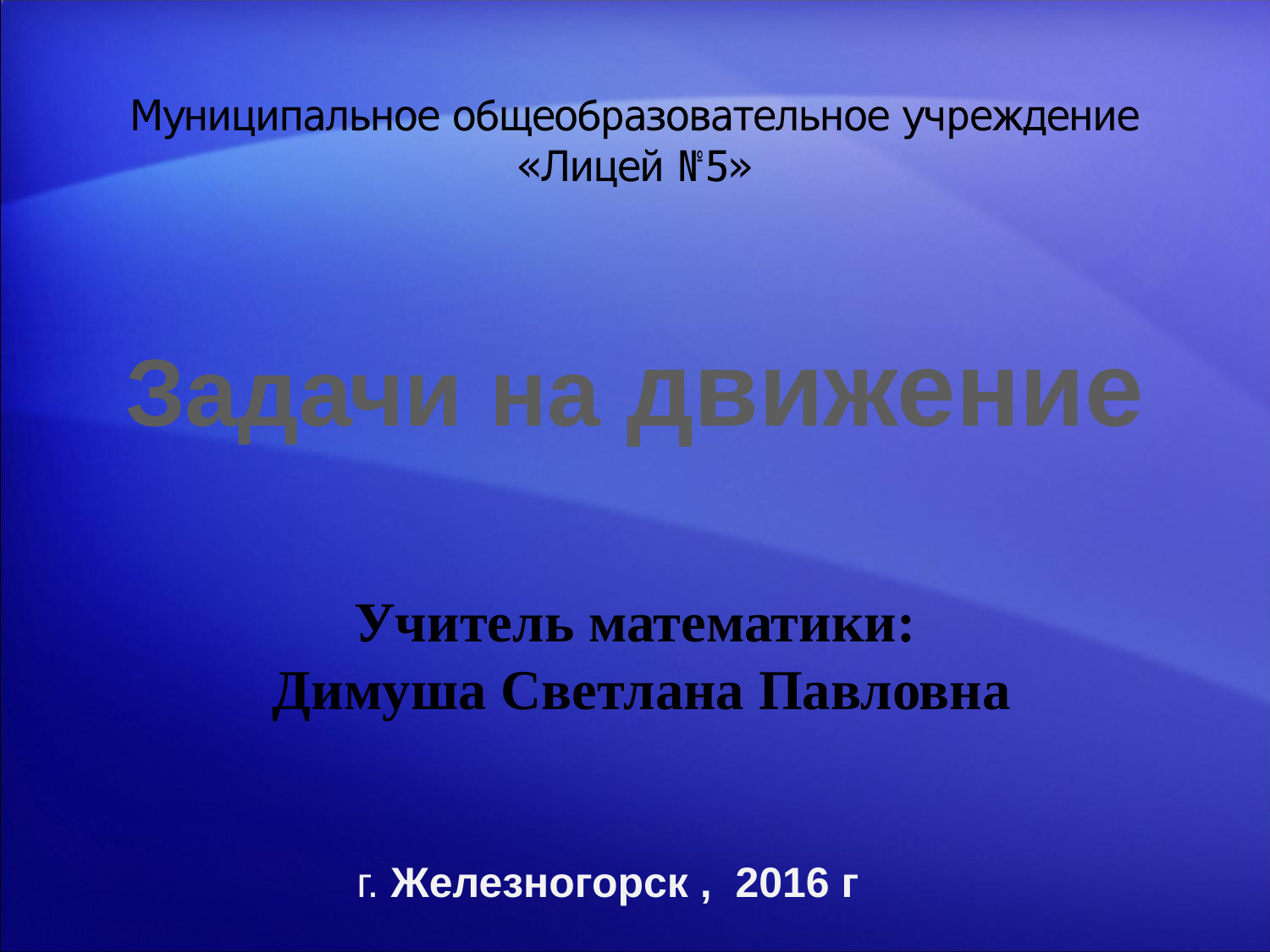

Муниципальное общеобразовательное учреждение «Лицей №5»
Задачи на движение

Учитель математики:
 Димуша Светлана Павловна
г. Железногорск ,  2016 г